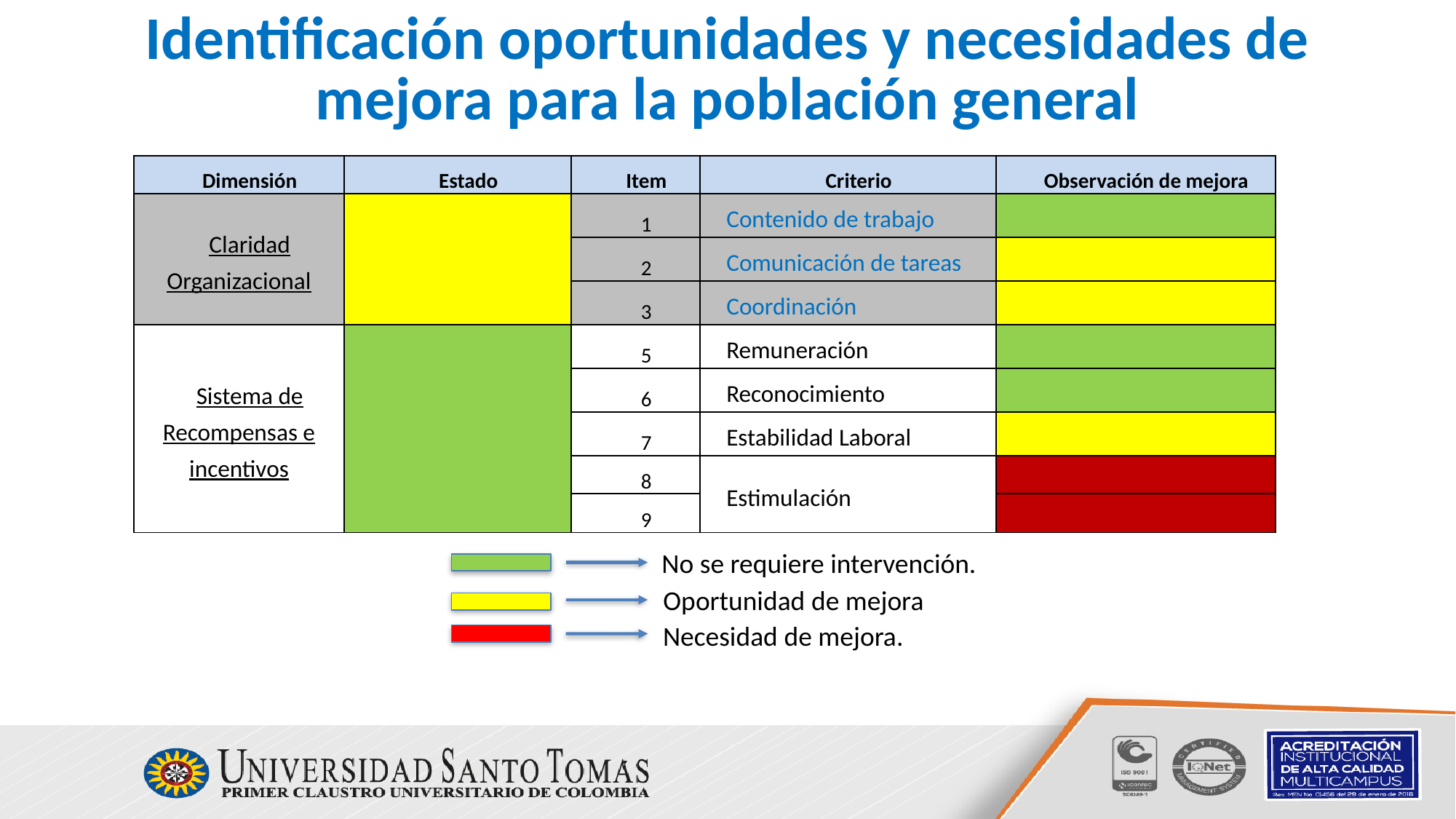

Identificación oportunidades y necesidades de mejora para la población general
| Dimensión | Estado | Item | Criterio | Observación de mejora |
| --- | --- | --- | --- | --- |
| Claridad Organizacional |  | 1 | Contenido de trabajo |  |
|  |  | 2 | Comunicación de tareas |  |
|  |  | 3 | Coordinación |  |
| Sistema de Recompensas e incentivos |  | 5 | Remuneración |  |
|  |  | 6 | Reconocimiento |  |
|  |  | 7 | Estabilidad Laboral |  |
|  |  | 8 | Estimulación |  |
|  |  | 9 |  |  |
No se requiere intervención.

Oportunidad de mejora

Necesidad de mejora.